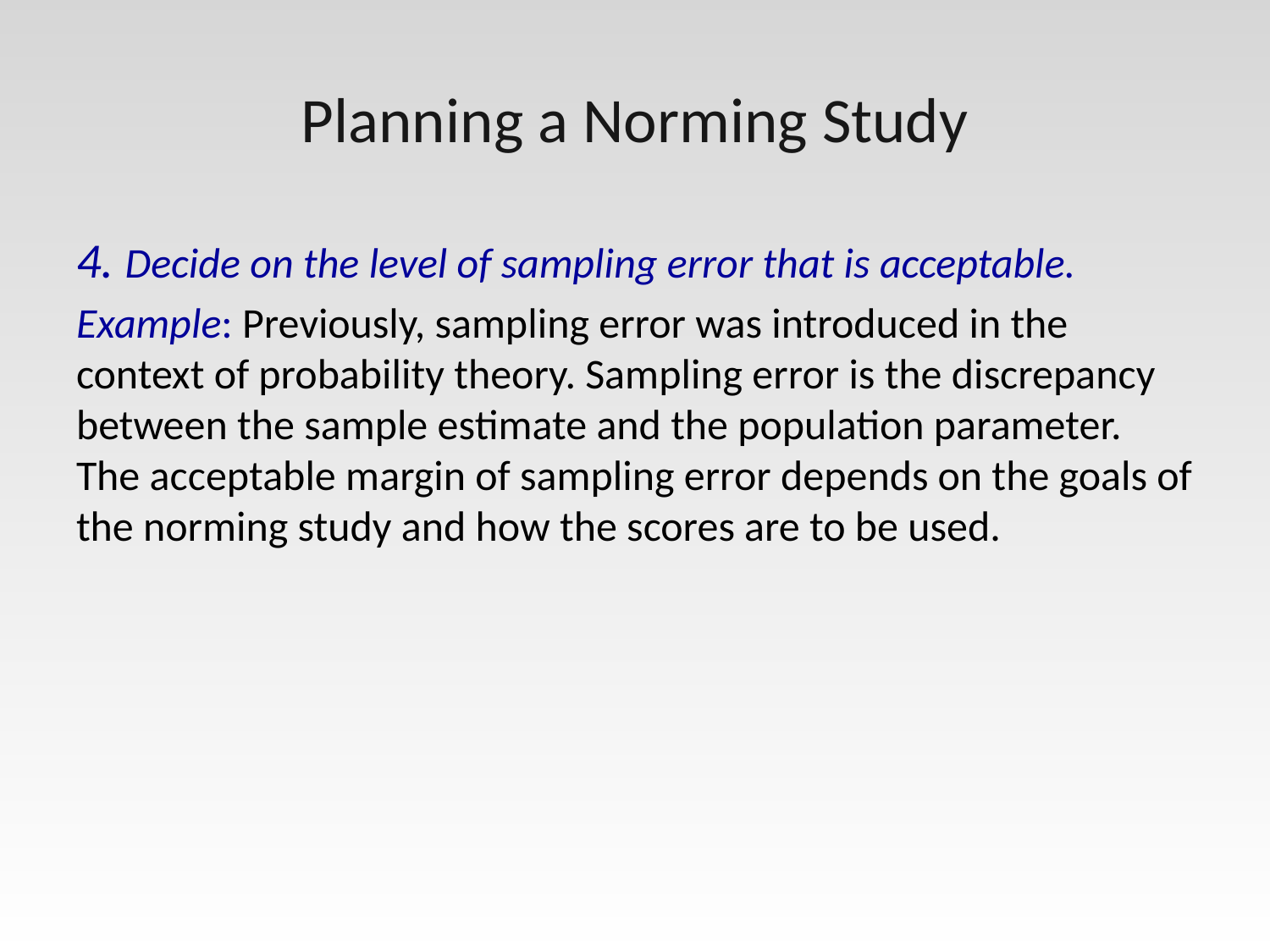

# Planning a Norming Study
4. Decide on the level of sampling error that is acceptable.
Example: Previously, sampling error was introduced in the context of probability theory. Sampling error is the discrepancy between the sample estimate and the population parameter. The acceptable margin of sampling error depends on the goals of the norming study and how the scores are to be used.